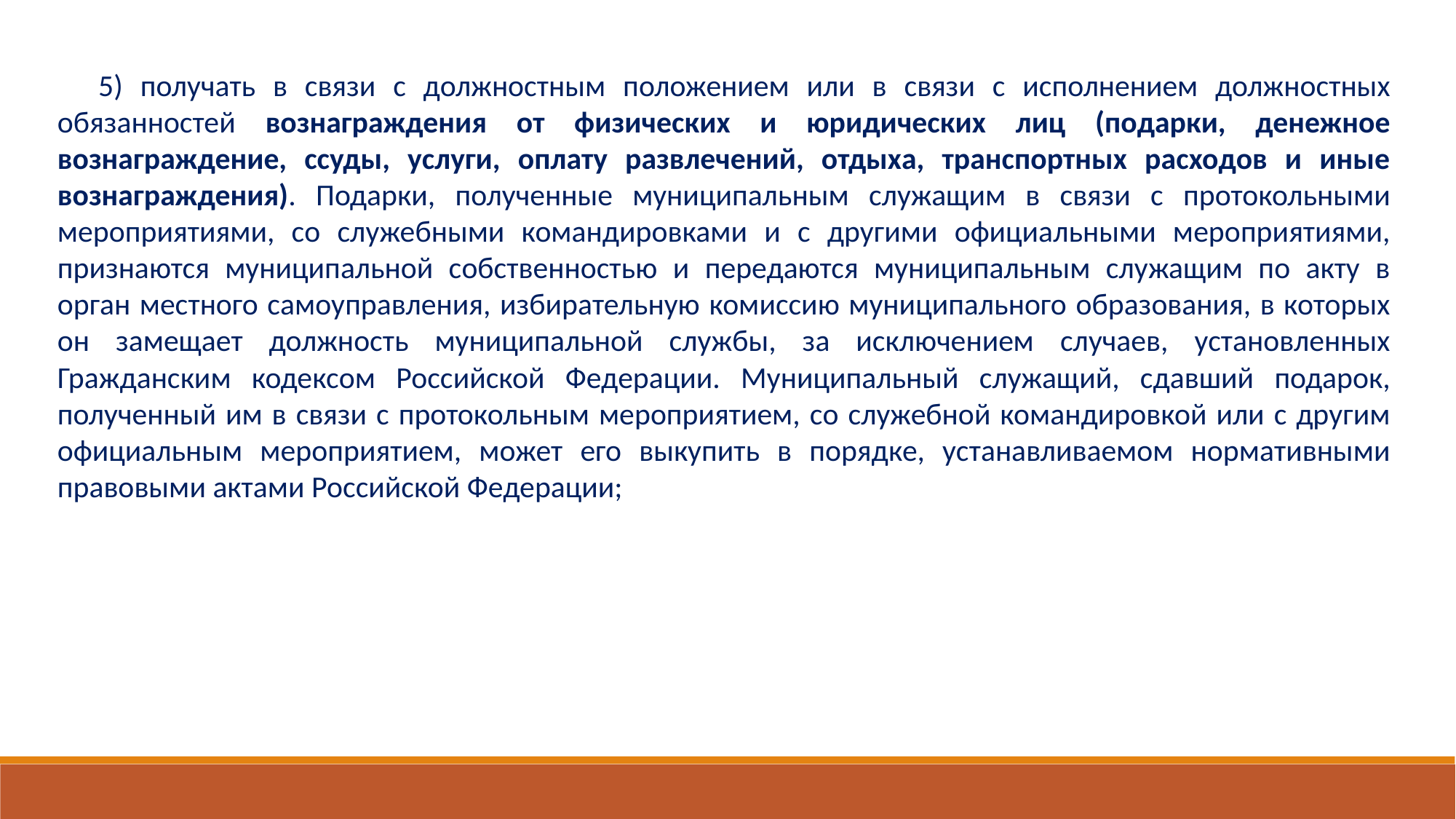

5) получать в связи с должностным положением или в связи с исполнением должностных обязанностей вознаграждения от физических и юридических лиц (подарки, денежное вознаграждение, ссуды, услуги, оплату развлечений, отдыха, транспортных расходов и иные вознаграждения). Подарки, полученные муниципальным служащим в связи с протокольными мероприятиями, со служебными командировками и с другими официальными мероприятиями, признаются муниципальной собственностью и передаются муниципальным служащим по акту в орган местного самоуправления, избирательную комиссию муниципального образования, в которых он замещает должность муниципальной службы, за исключением случаев, установленных Гражданским кодексом Российской Федерации. Муниципальный служащий, сдавший подарок, полученный им в связи с протокольным мероприятием, со служебной командировкой или с другим официальным мероприятием, может его выкупить в порядке, устанавливаемом нормативными правовыми актами Российской Федерации;